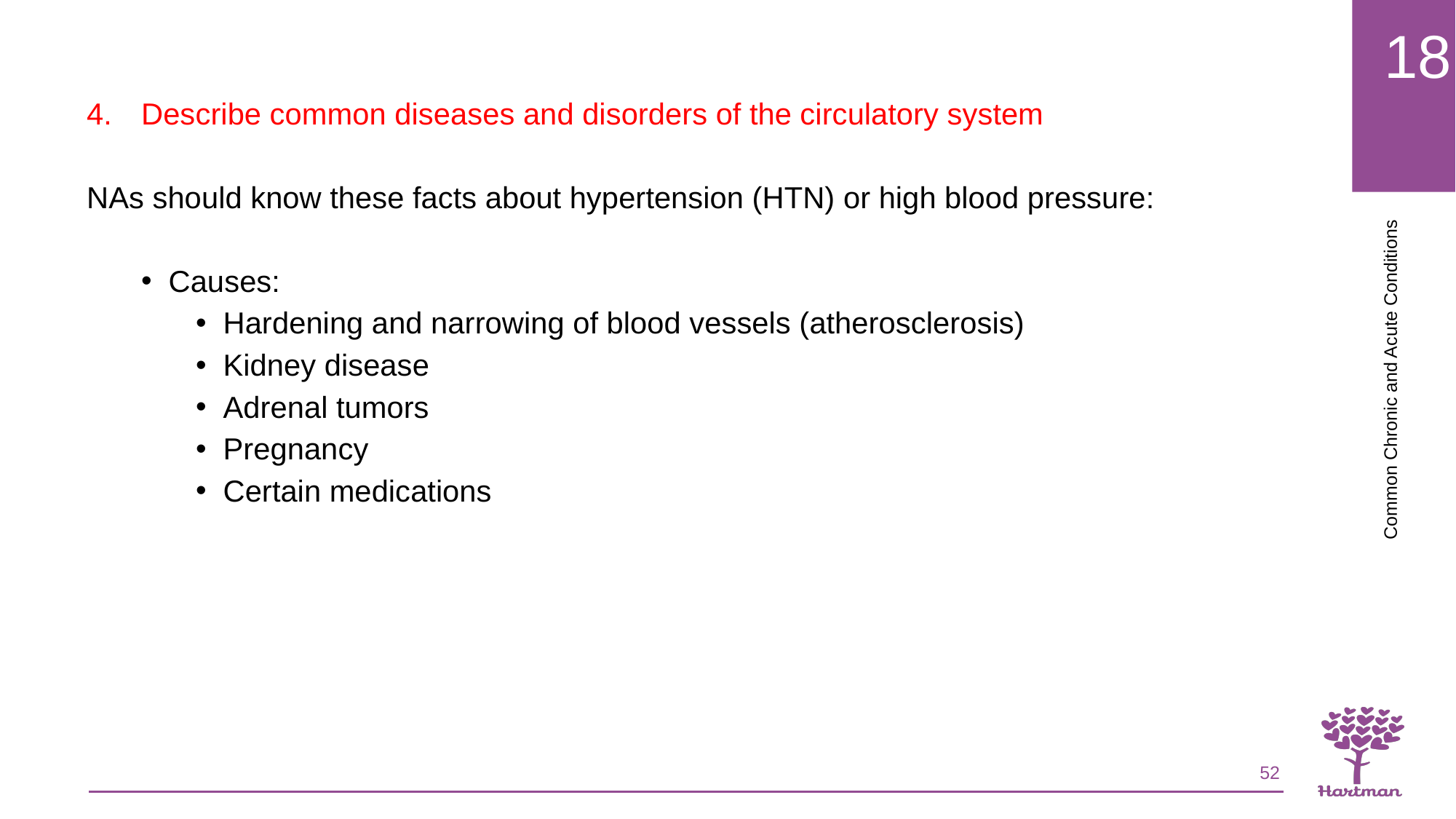

Describe common diseases and disorders of the circulatory system

NAs should know these facts about hypertension (HTN) or high blood pressure:

Causes:
Hardening and narrowing of blood vessels (atherosclerosis)
Kidney disease
Adrenal tumors
Pregnancy
Certain medications

52